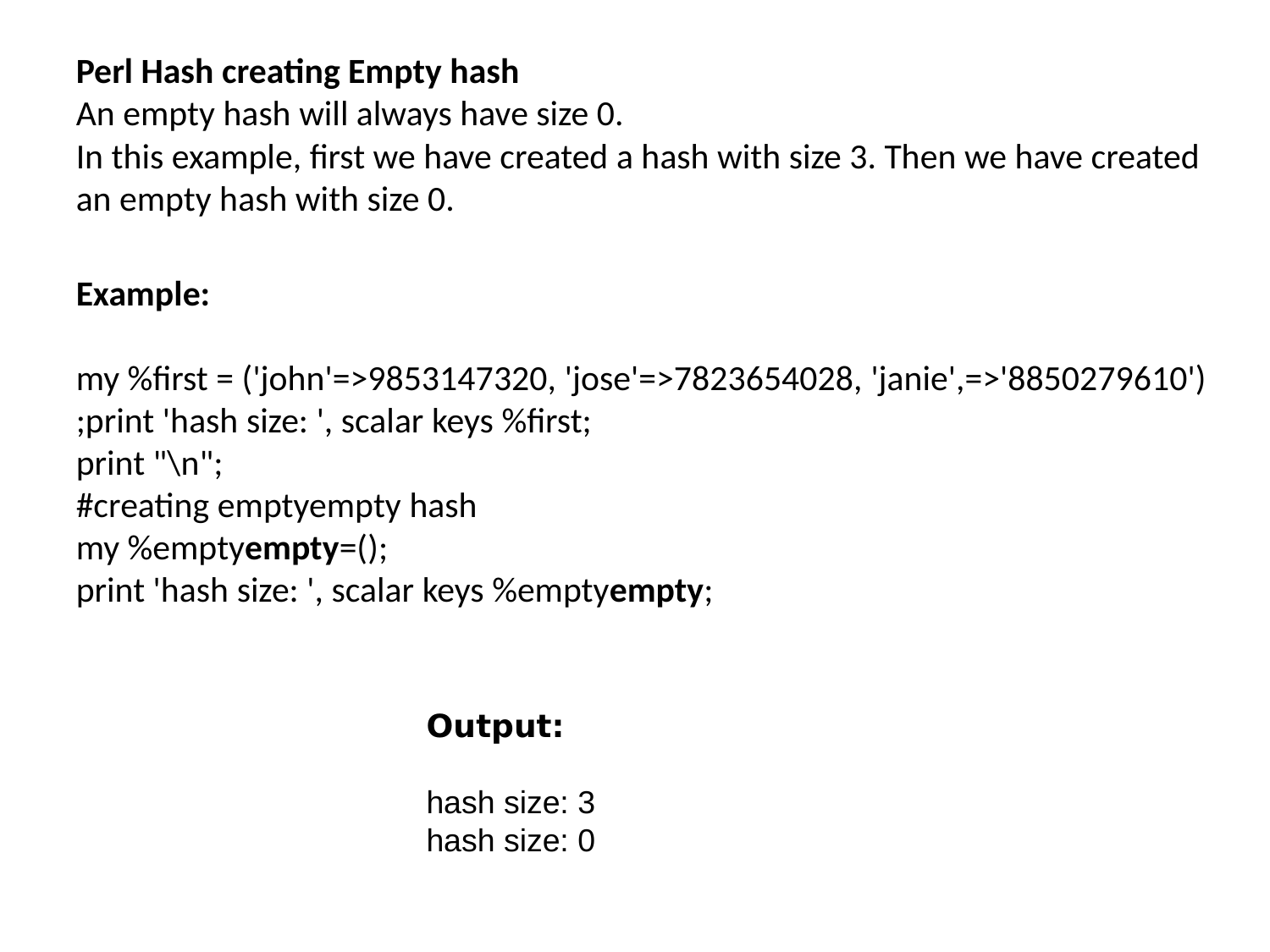

Perl Hash creating Empty hash
An empty hash will always have size 0.
In this example, first we have created a hash with size 3. Then we have created an empty hash with size 0.
Example:

my %first = ('john'=>9853147320, 'jose'=>7823654028, 'janie',=>'8850279610');print 'hash size: ', scalar keys %first;
print "\n";
#creating emptyempty hash
my %emptyempty=();
print 'hash size: ', scalar keys %emptyempty;
Output:

hash size: 3
hash size: 0